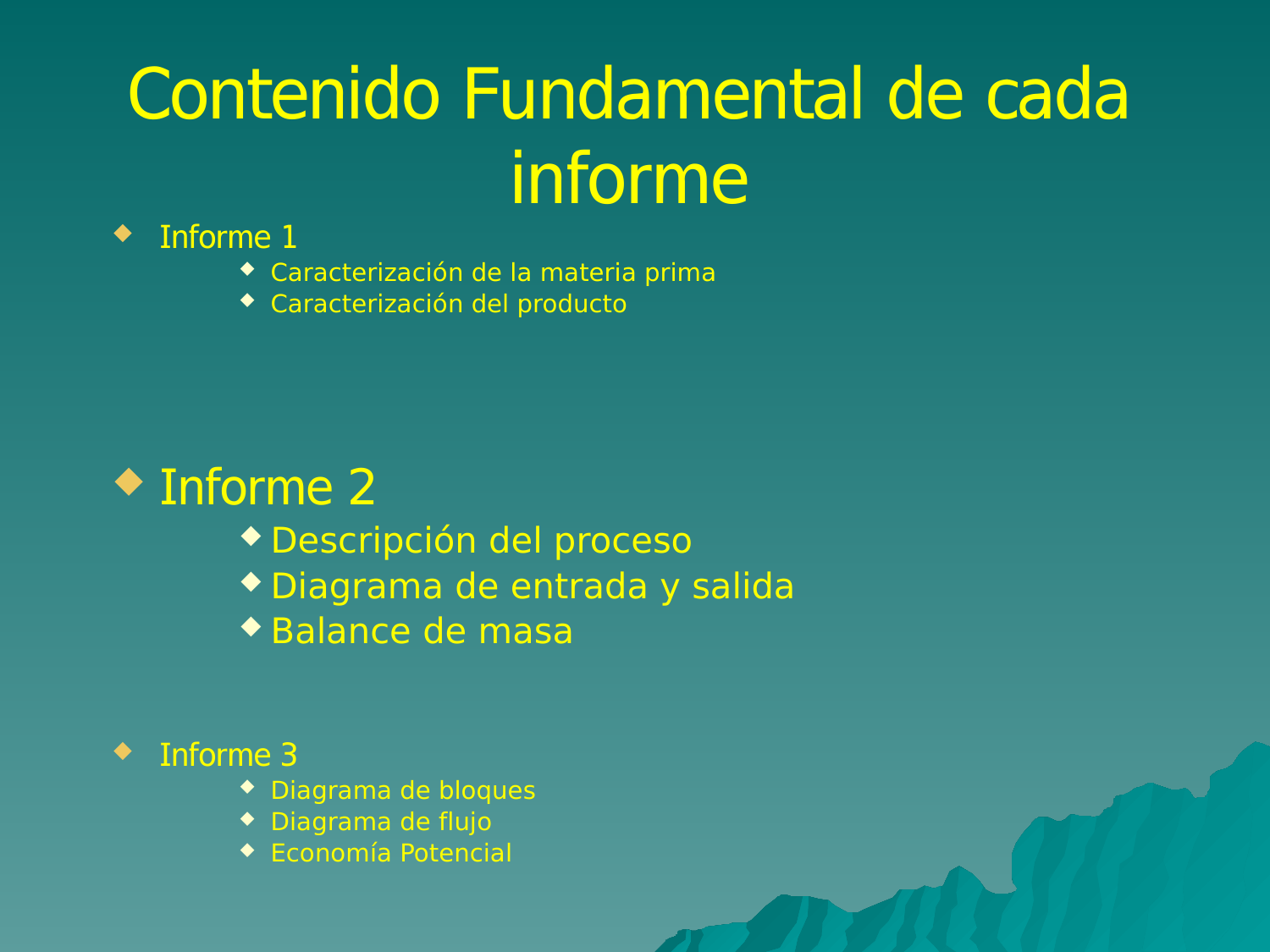

Contenido Fundamental de cada informe

Informe 1
Caracterización de la materia prima
Caracterización del producto

Informe 2
Descripción del proceso
Diagrama de entrada y salida
Balance de masa

Informe 3
Diagrama de bloques
Diagrama de flujo
Economía Potencial